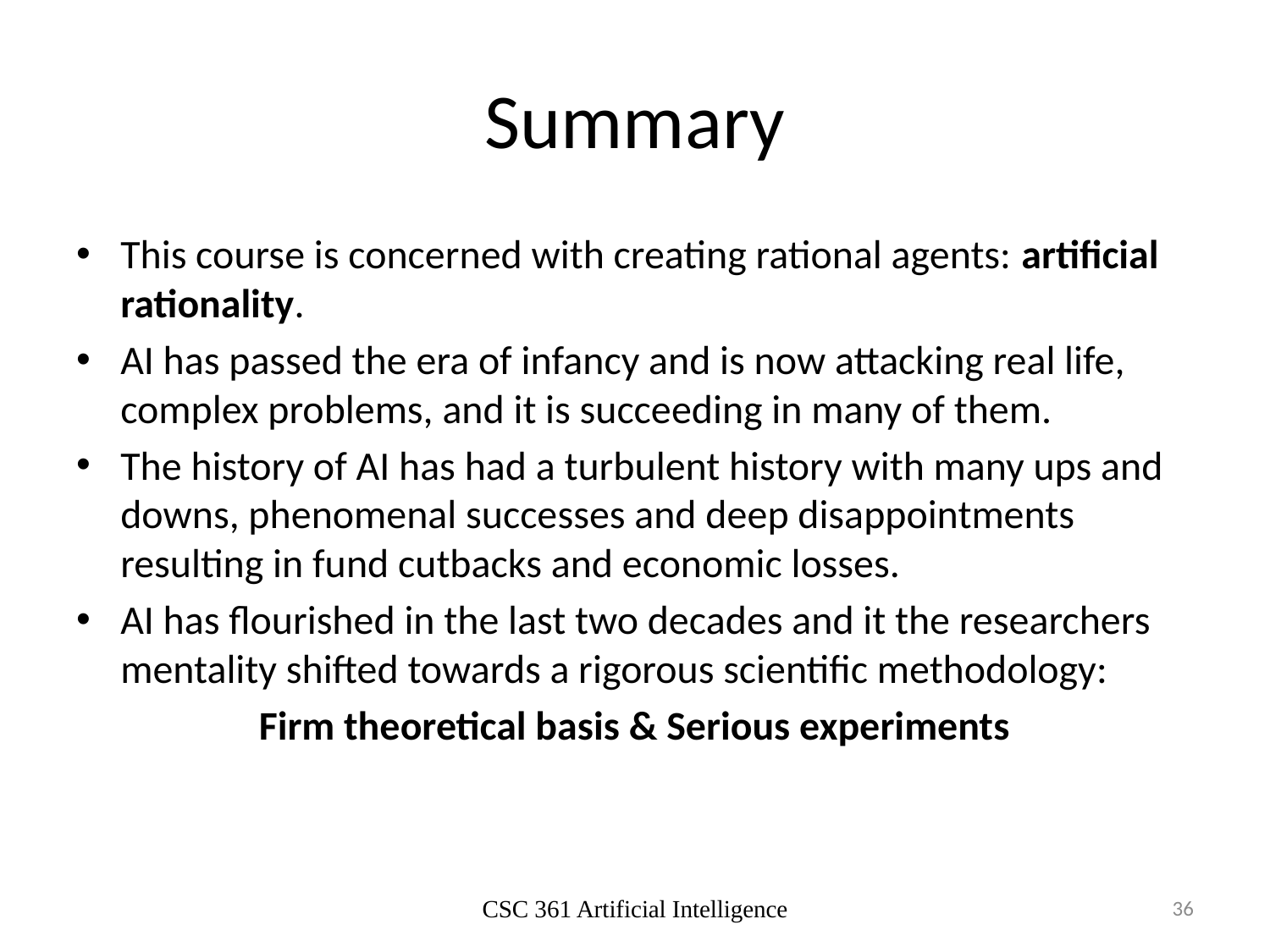

# Summary
This course is concerned with creating rational agents: artificial rationality.
AI has passed the era of infancy and is now attacking real life, complex problems, and it is succeeding in many of them.
The history of AI has had a turbulent history with many ups and downs, phenomenal successes and deep disappointments resulting in fund cutbacks and economic losses.
AI has flourished in the last two decades and it the researchers mentality shifted towards a rigorous scientific methodology:
Firm theoretical basis & Serious experiments
CSC 361 Artificial Intelligence
36